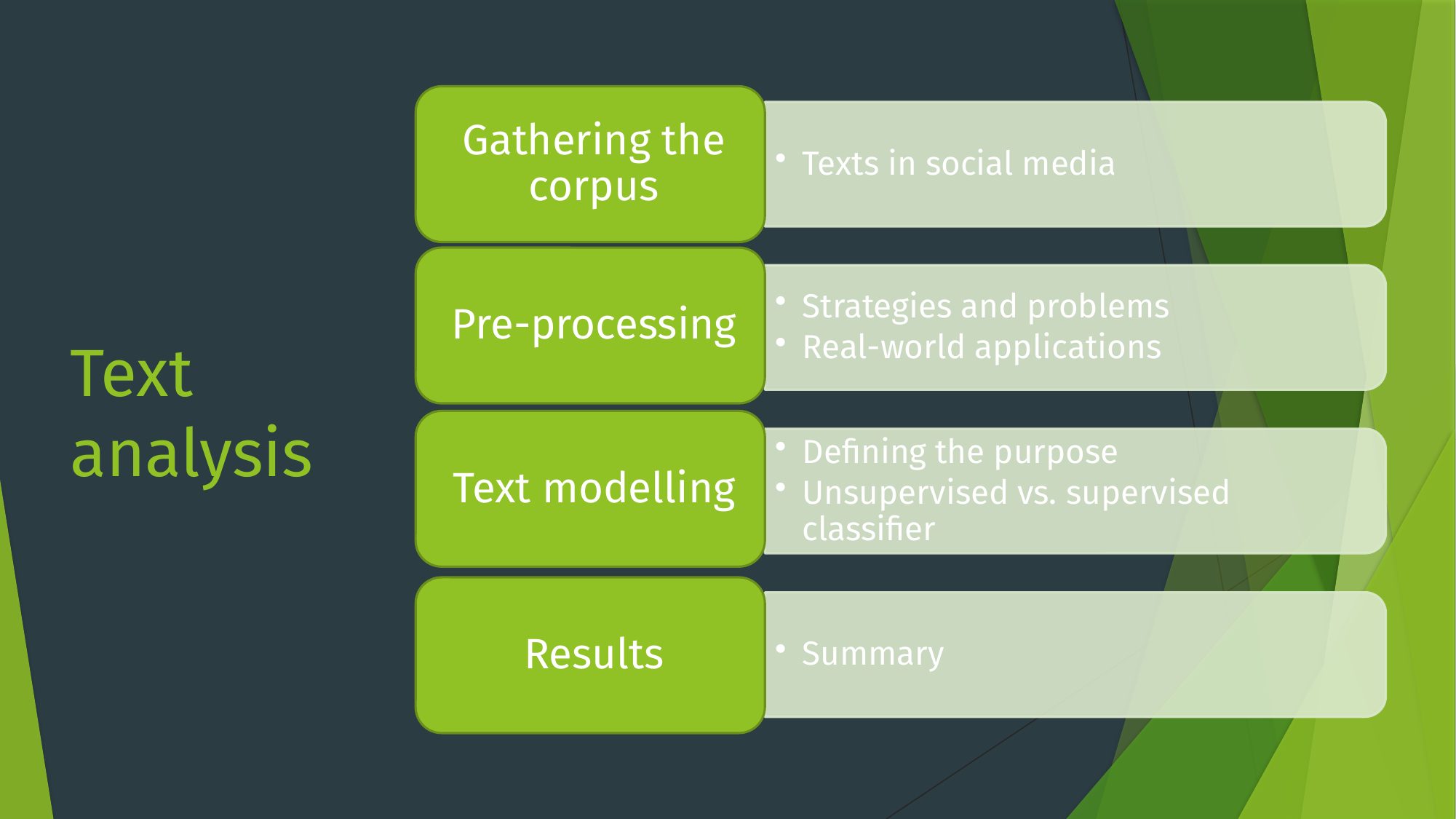

Texts in social media
Gathering the corpus
Strategies and problems
Real-world applications
Pre-processing
Defining the purpose
Unsupervised vs. supervised classifier
Text modelling
Summary
Results
Text
analysis